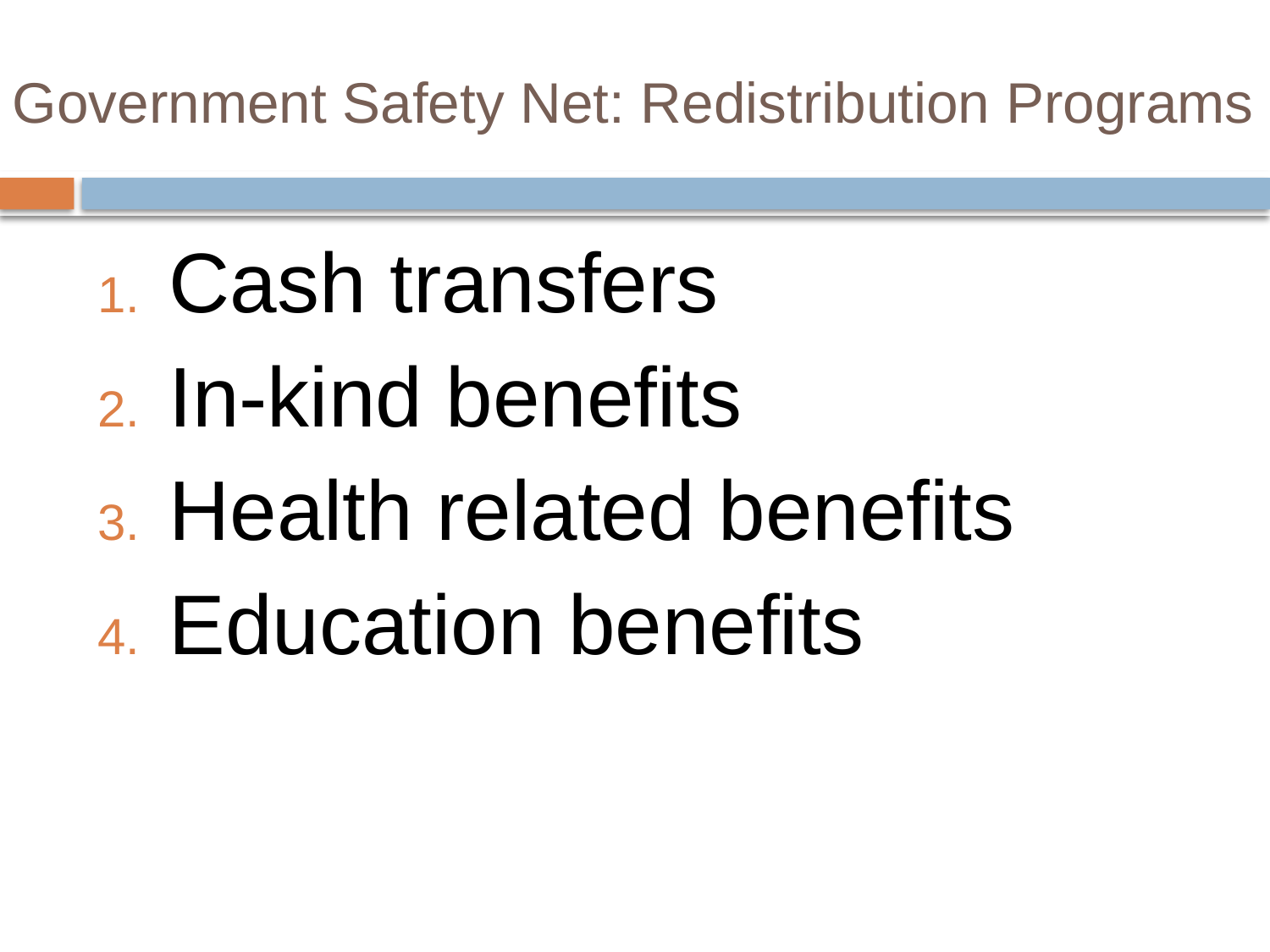

# Government Safety Net: Redistribution Programs
Cash transfers
In-kind benefits
Health related benefits
Education benefits